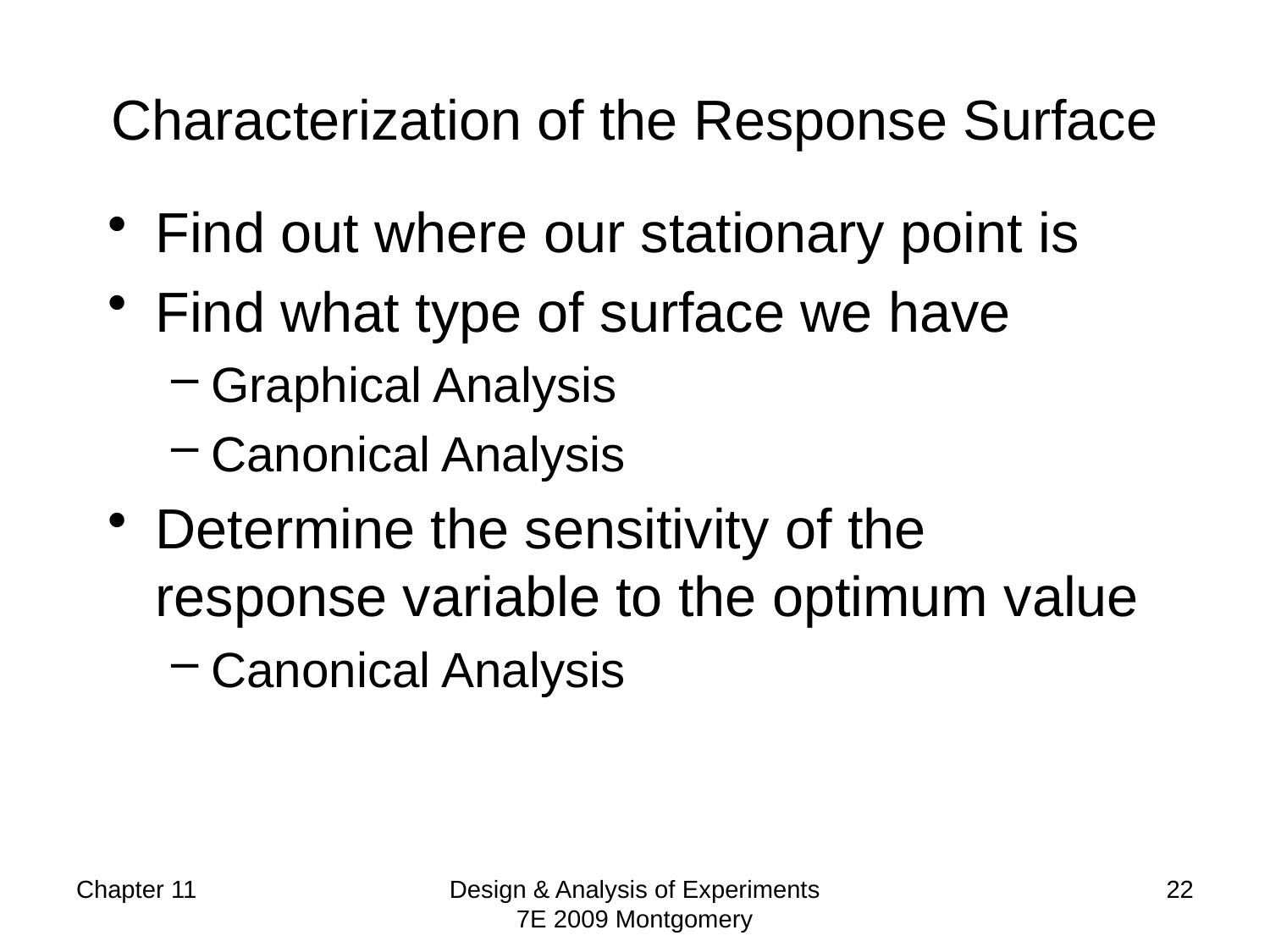

# Characterization of the Response Surface
Find out where our stationary point is
Find what type of surface we have
Graphical Analysis
Canonical Analysis
Determine the sensitivity of the response variable to the optimum value
Canonical Analysis
Chapter 11
Design & Analysis of Experiments 7E 2009 Montgomery
22